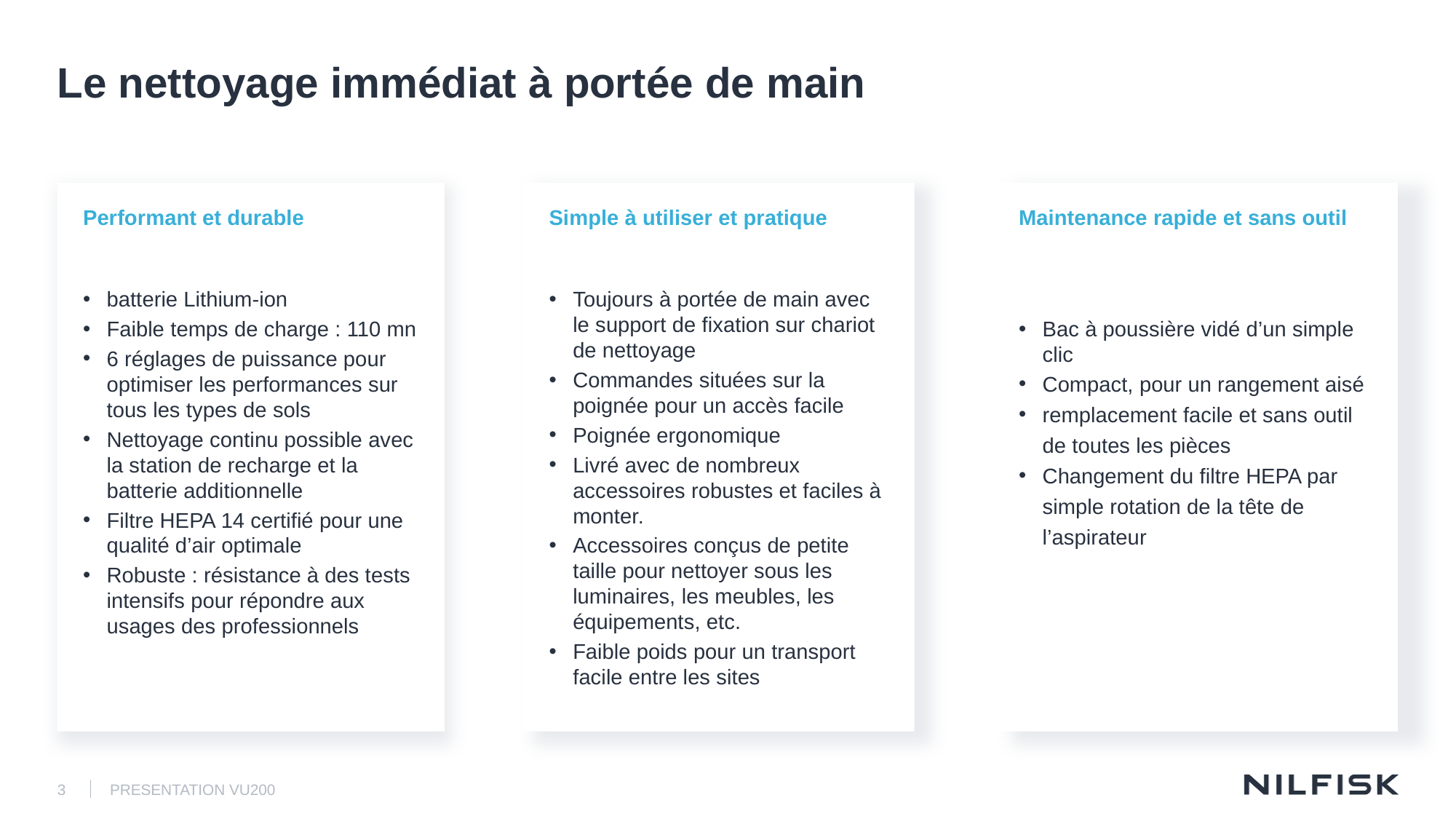

# Le nettoyage immédiat à portée de main
batterie Lithium-ion
Faible temps de charge : 110 mn
6 réglages de puissance pour optimiser les performances sur tous les types de sols
Nettoyage continu possible avec la station de recharge et la batterie additionnelle
Filtre HEPA 14 certifié pour une qualité d’air optimale
Robuste : résistance à des tests intensifs pour répondre aux usages des professionnels

Toujours à portée de main avec le support de fixation sur chariot de nettoyage
Commandes situées sur la poignée pour un accès facile
Poignée ergonomique
Livré avec de nombreux accessoires robustes et faciles à monter.
Accessoires conçus de petite taille pour nettoyer sous les luminaires, les meubles, les équipements, etc.
Faible poids pour un transport facile entre les sites

Bac à poussière vidé d’un simple clic
Compact, pour un rangement aisé
remplacement facile et sans outil de toutes les pièces
Changement du filtre HEPA par  simple rotation de la tête de l’aspirateur

Performant et durable
Simple à utiliser et pratique
Maintenance rapide et sans outil

3
PRESENTATION VU200